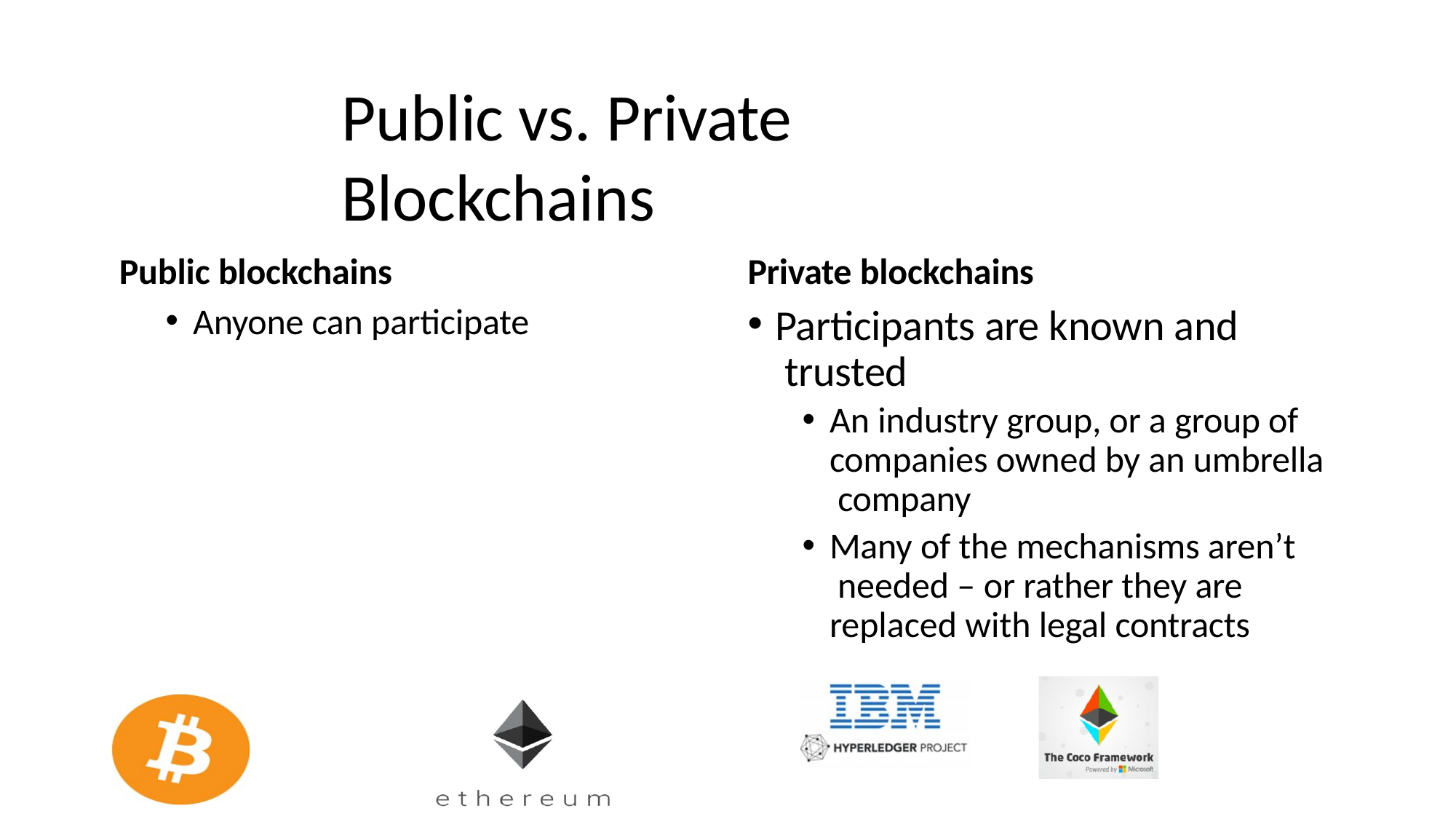

# Public vs. Private Blockchains
Public blockchains
Anyone can participate
Private blockchains
Participants are known and  trusted
An industry group, or a group of  companies owned by an umbrella  company
Many of the mechanisms aren’t  needed – or rather they are  replaced with legal contracts